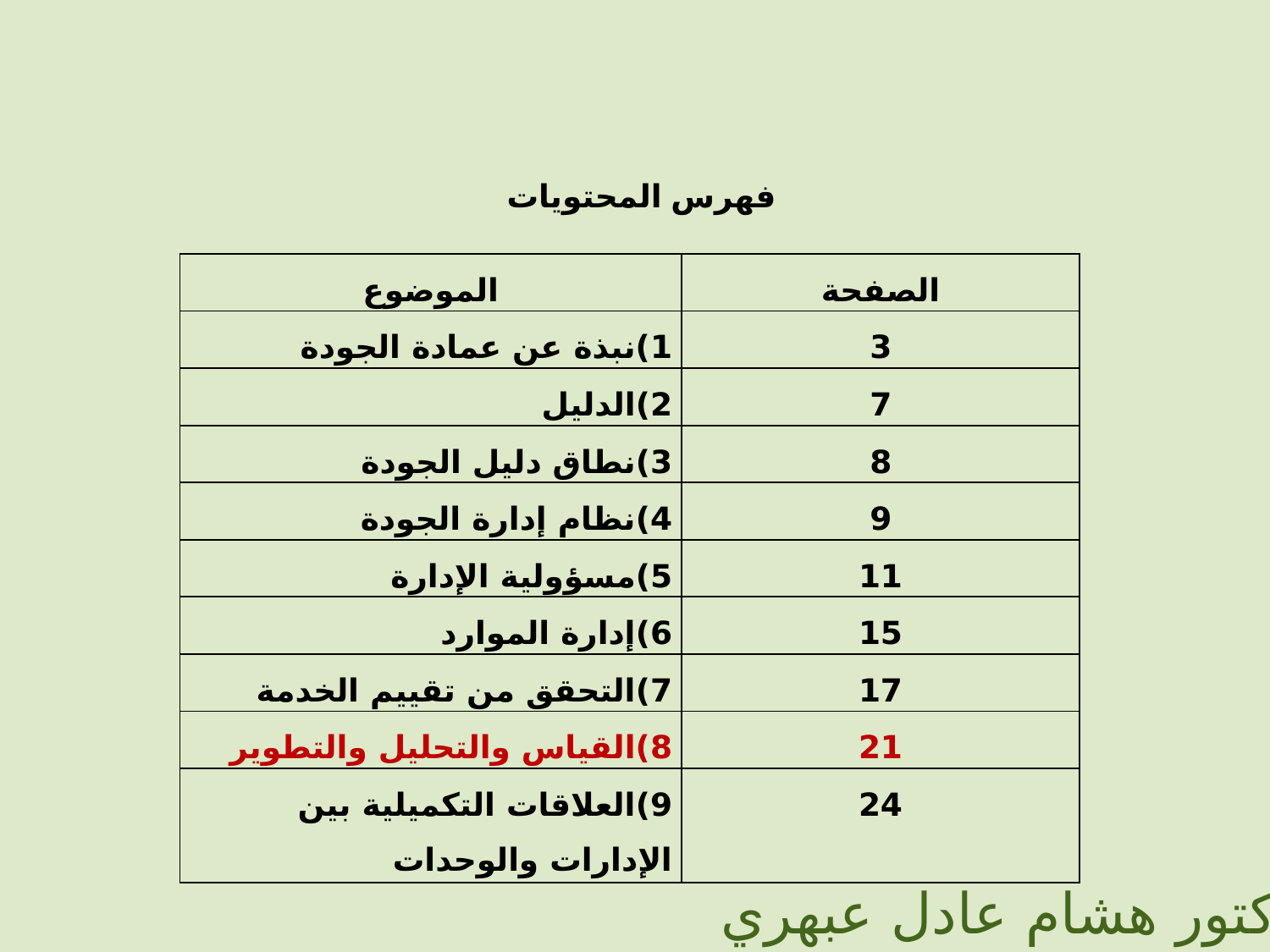

فهرس المحتويات
| الموضوع | الصفحة |
| --- | --- |
| 1)نبذة عن عمادة الجودة | 3 |
| 2)الدليل | 7 |
| 3)نطاق دليل الجودة | 8 |
| 4)نظام إدارة الجودة | 9 |
| 5)مسؤولية الإدارة | 11 |
| 6)إدارة الموارد | 15 |
| 7)التحقق من تقييم الخدمة | 17 |
| 8)القياس والتحليل والتطوير | 21 |
| 9)العلاقات التكميلية بين الإدارات والوحدات | 24 |
الدكتور هشام عادل عبهري